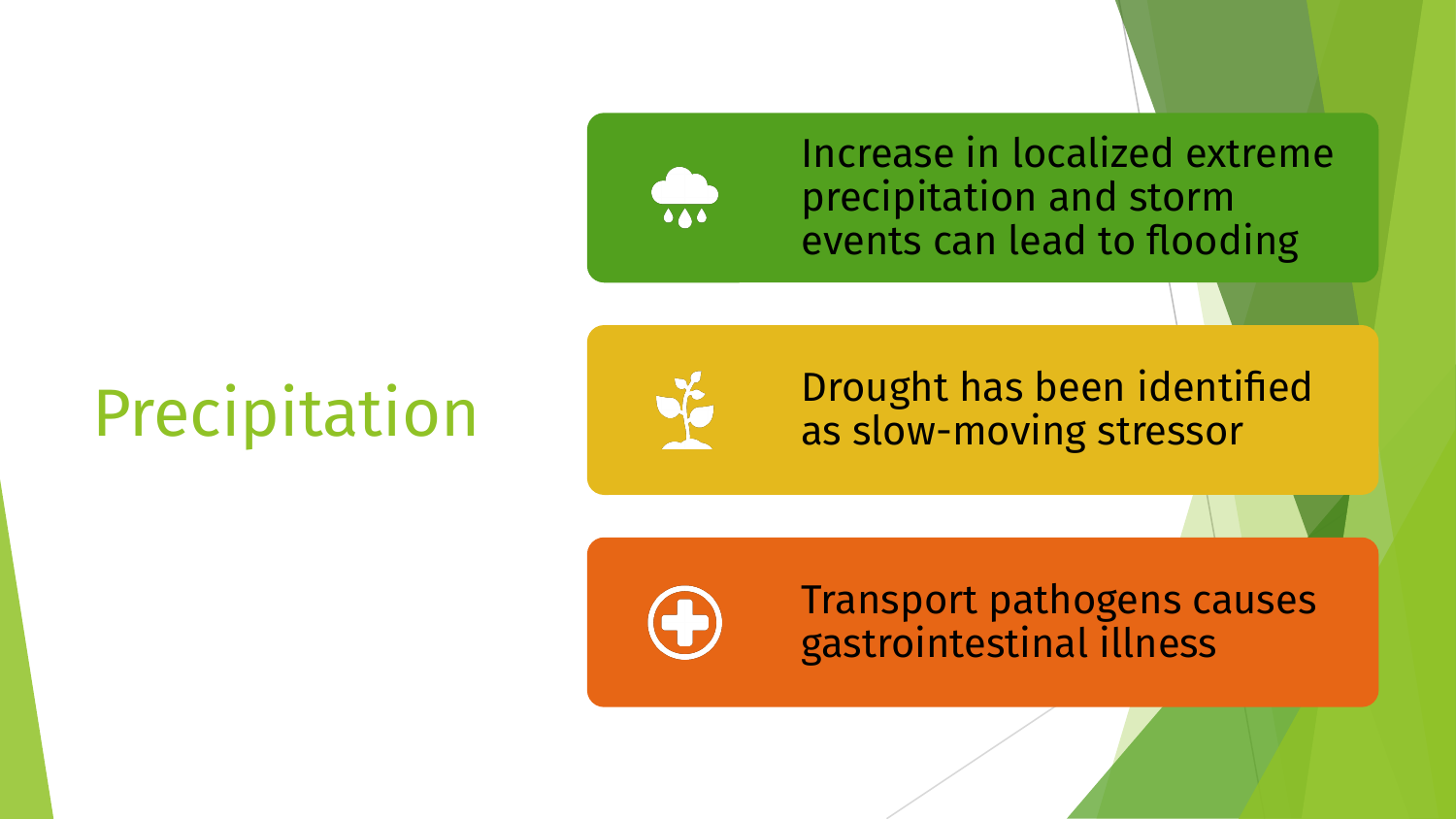

Increase in localized extreme precipitation and storm events can lead to flooding

Drought has been identified as slow-moving stressor

Transport pathogens causes gastrointestinal illness

# Precipitation